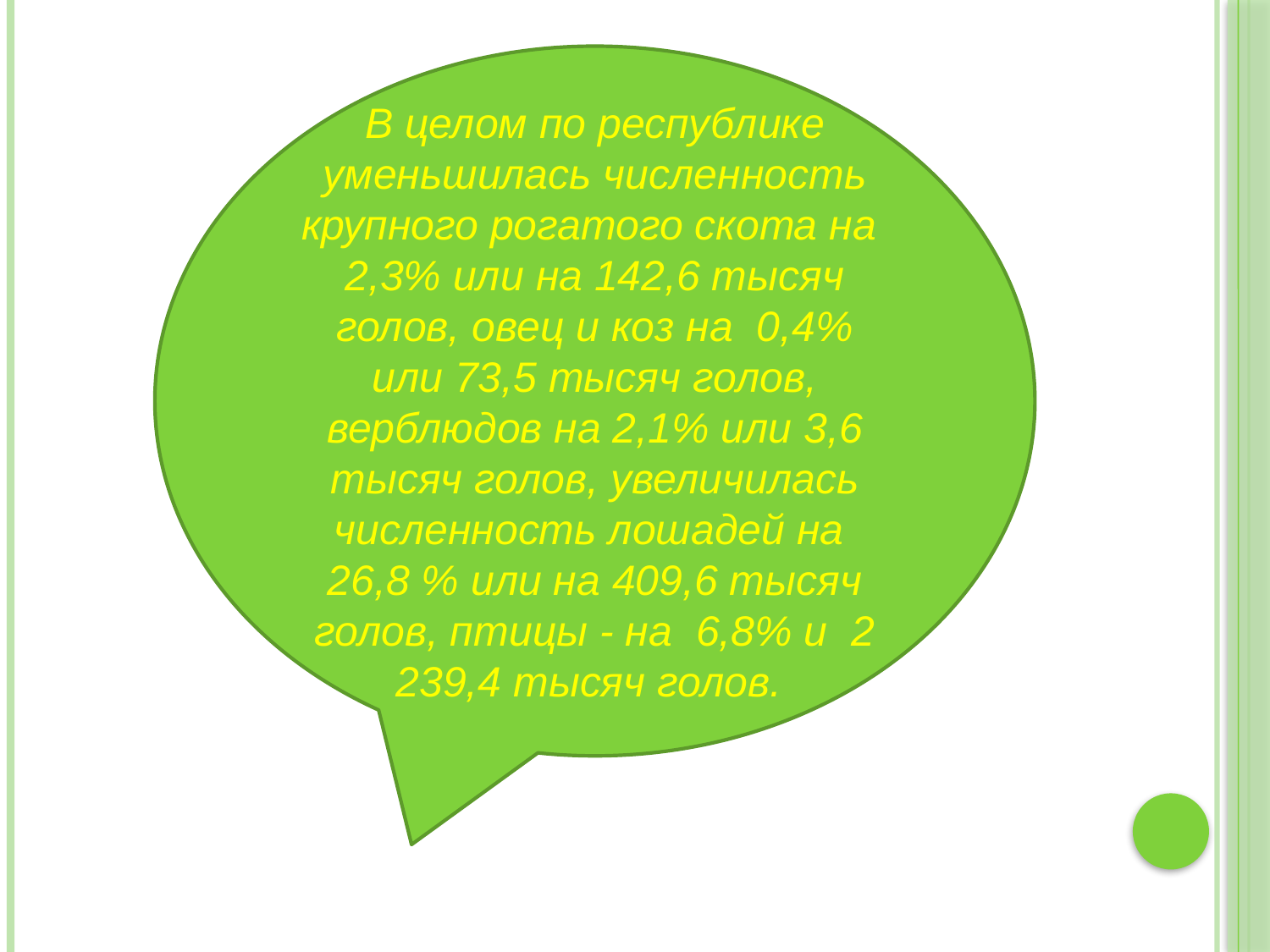

В целом по республике уменьшилась численность крупного рогатого скота на  2,3% или на 142,6 тысяч голов, овец и коз на  0,4% или 73,5 тысяч голов, верблюдов на 2,1% или 3,6 тысяч голов, увеличилась численность лошадей на  26,8 % или на 409,6 тысяч голов, птицы - на  6,8% и  2 239,4 тысяч голов.